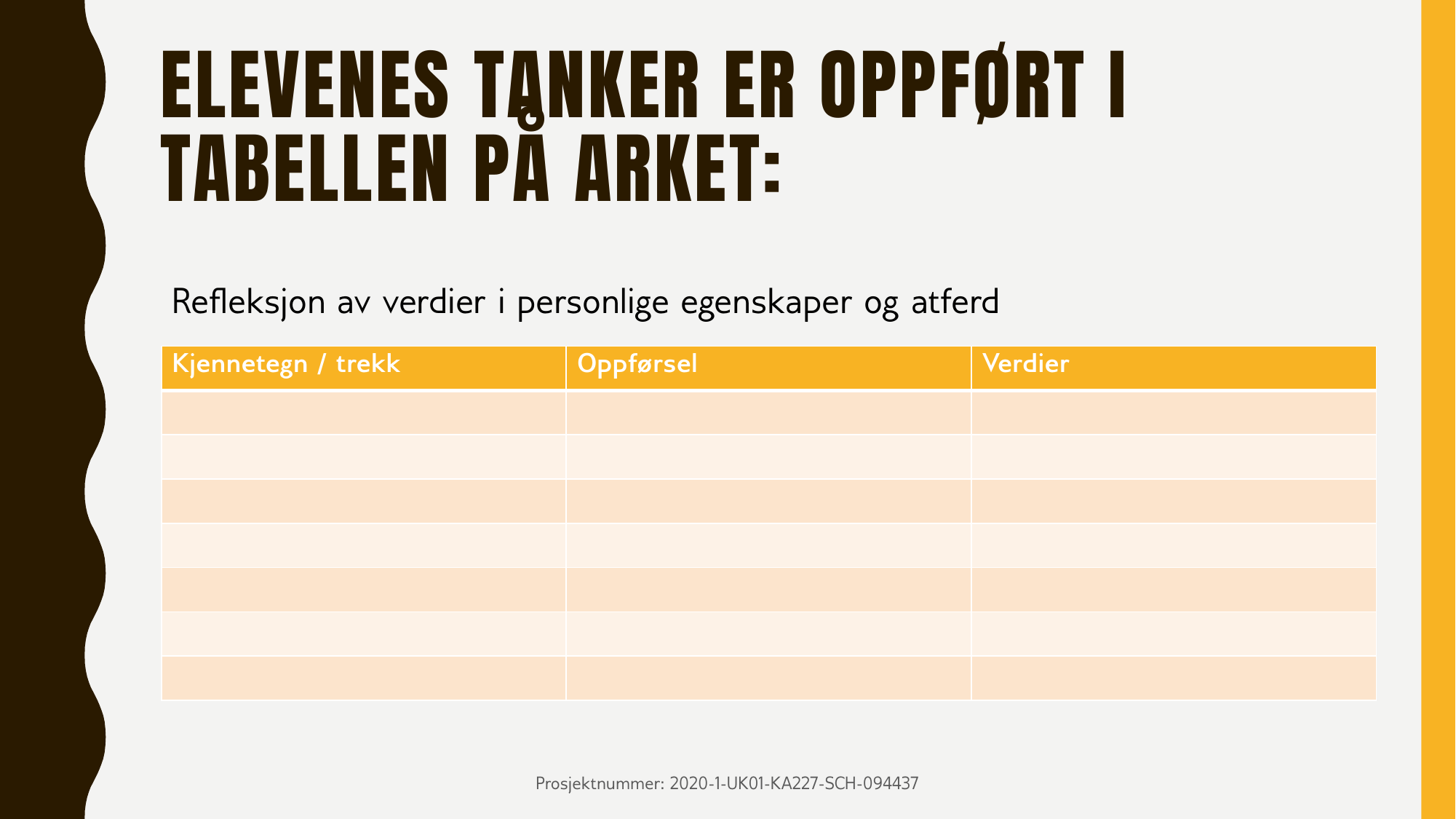

# elevenes tanker er oppført i tabellen på arket:
Refleksjon av verdier i personlige egenskaper og atferd
| Kjennetegn / trekk | Oppførsel | Verdier |
| --- | --- | --- |
|  |  |  |
|  |  |  |
|  |  |  |
|  |  |  |
|  |  |  |
|  |  |  |
|  |  |  |
Prosjektnummer: 2020-1-UK01-KA227-SCH-094437